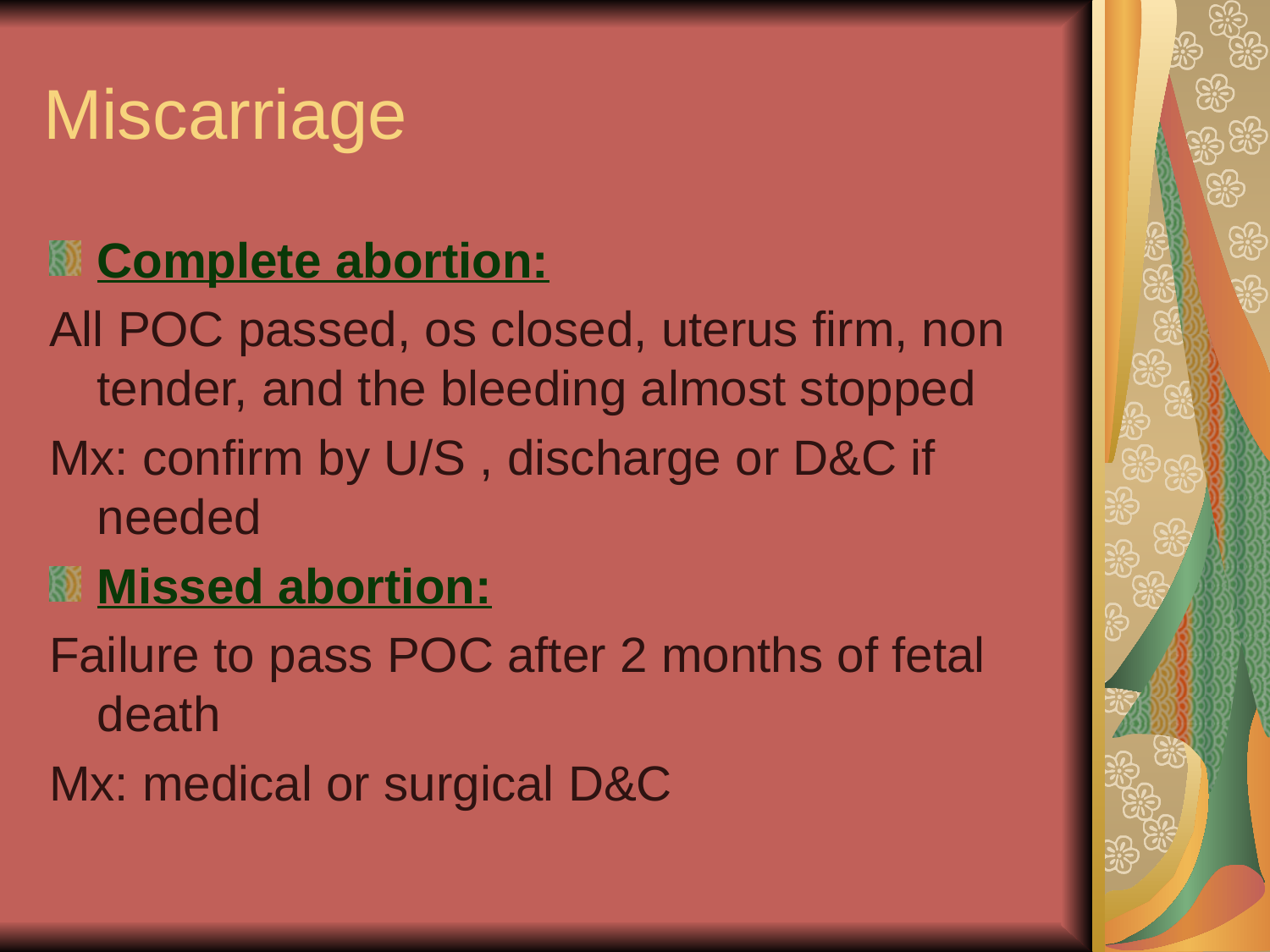

# Miscarriage
Complete abortion:
All POC passed, os closed, uterus firm, non tender, and the bleeding almost stopped
Mx: confirm by U/S , discharge or D&C if needed
Missed abortion:
Failure to pass POC after 2 months of fetal death
Mx: medical or surgical D&C